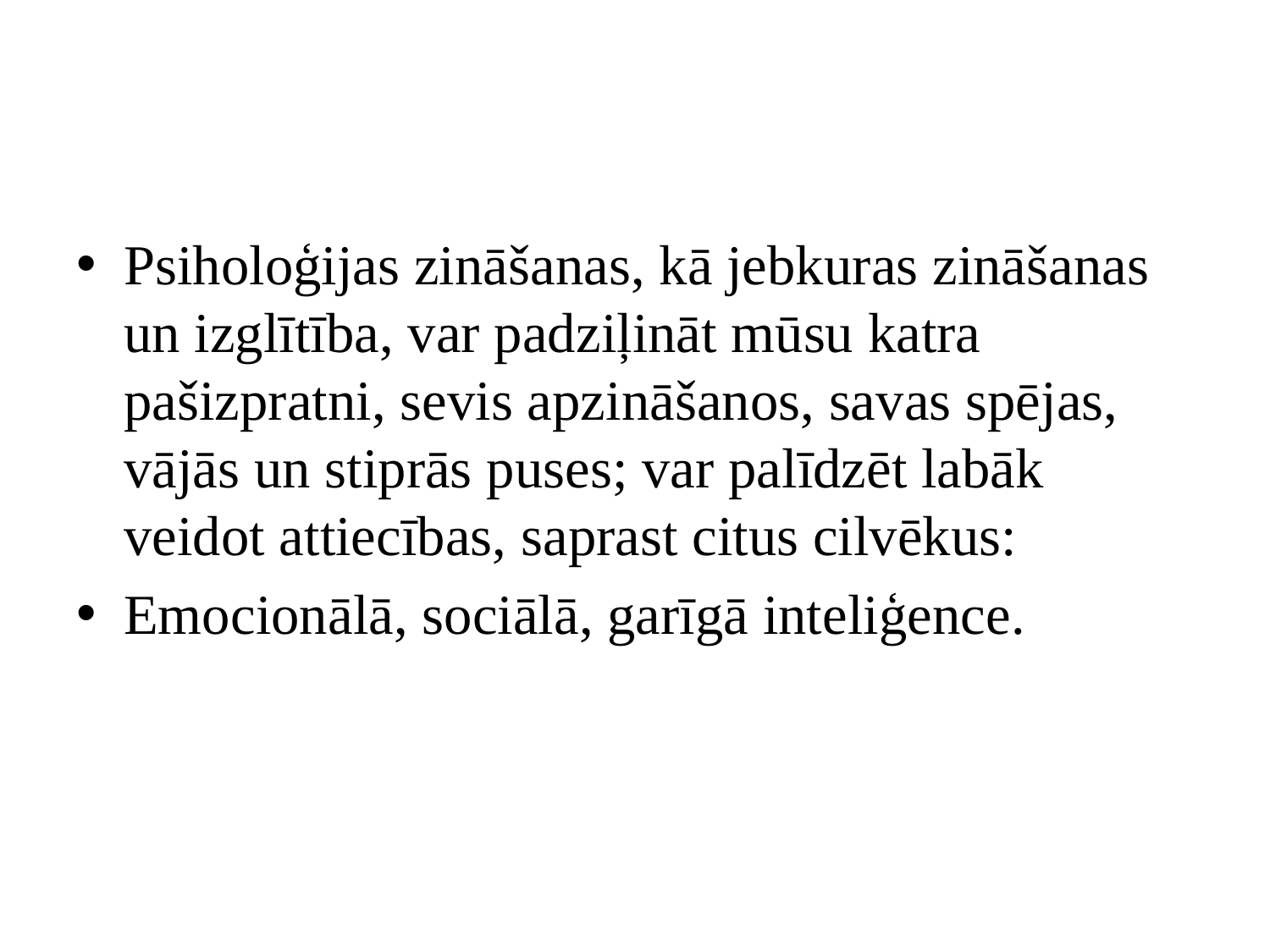

Psiholoģijas zināšanas, kā jebkuras zināšanas un izglītība, var padziļināt mūsu katra pašizpratni, sevis apzināšanos, savas spējas, vājās un stiprās puses; var palīdzēt labāk veidot attiecības, saprast citus cilvēkus:
Emocionālā, sociālā, garīgā inteliģence.